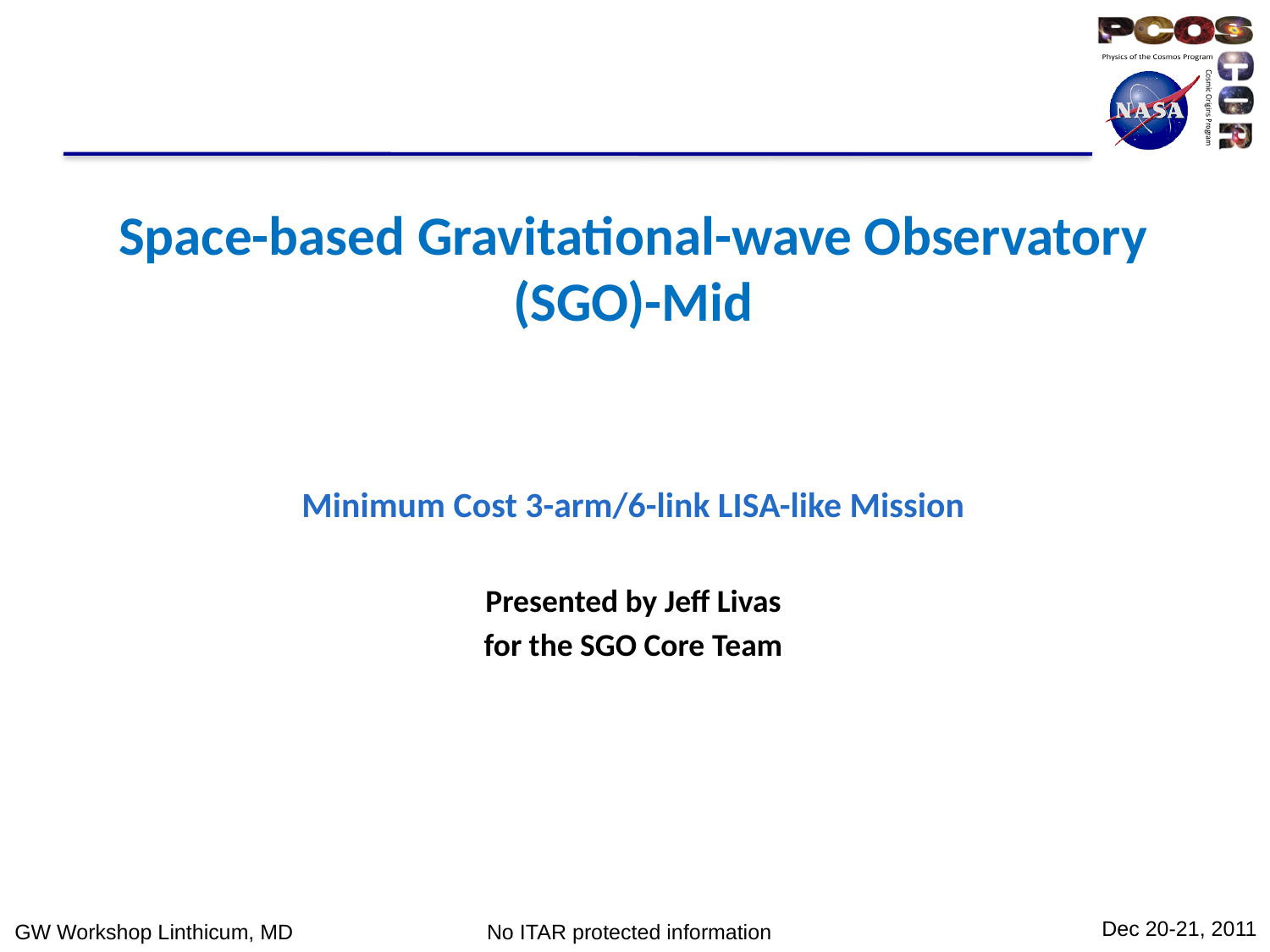

# Space-based Gravitational-wave Observatory (SGO)-Mid
Minimum Cost 3-arm/6-link LISA-like Mission

Presented by Jeff Livas
for the SGO Core Team